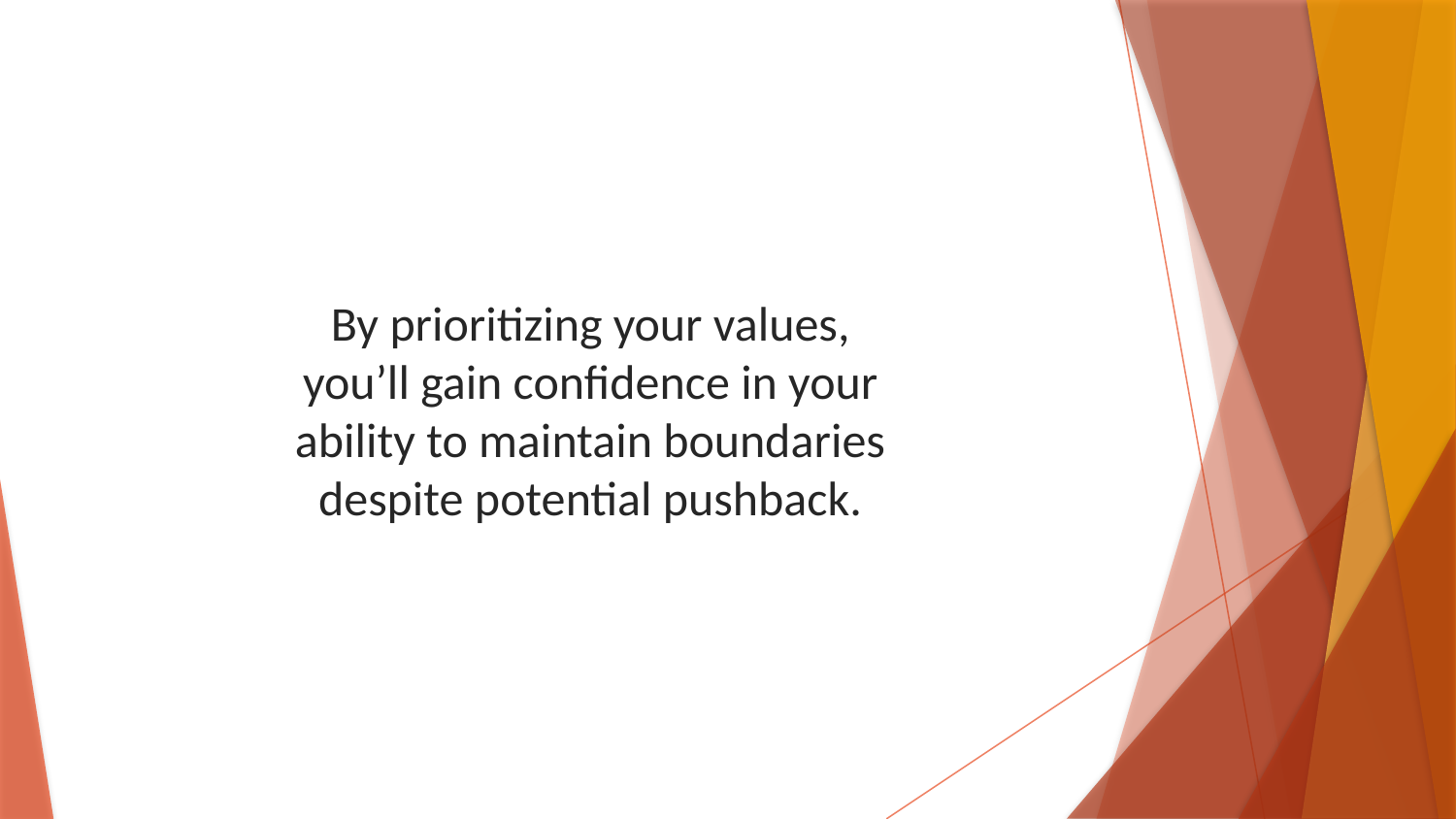

By prioritizing your values, you’ll gain confidence in your ability to maintain boundaries despite potential pushback.